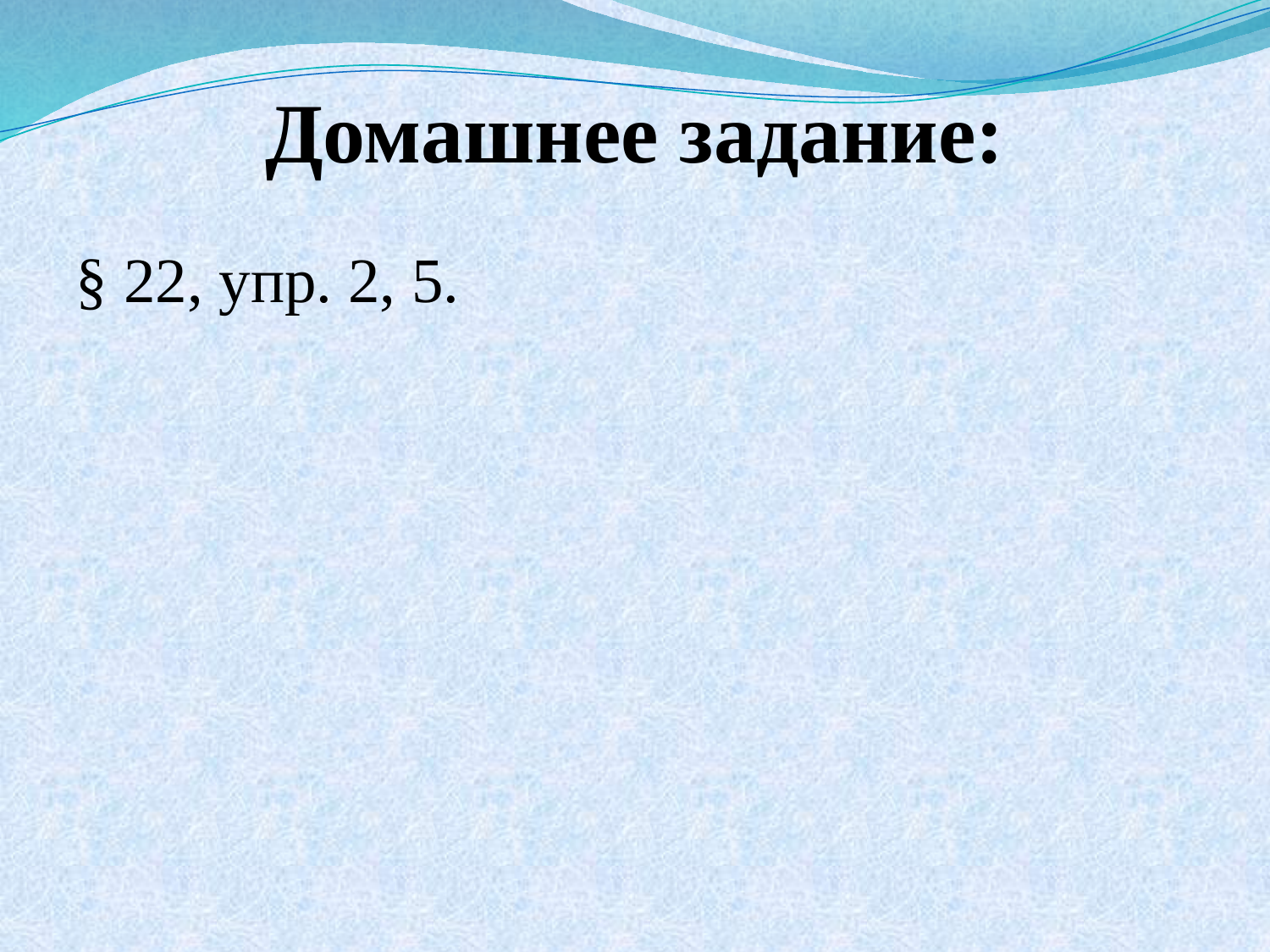

# Домашнее задание:
§ 22, упр. 2, 5.